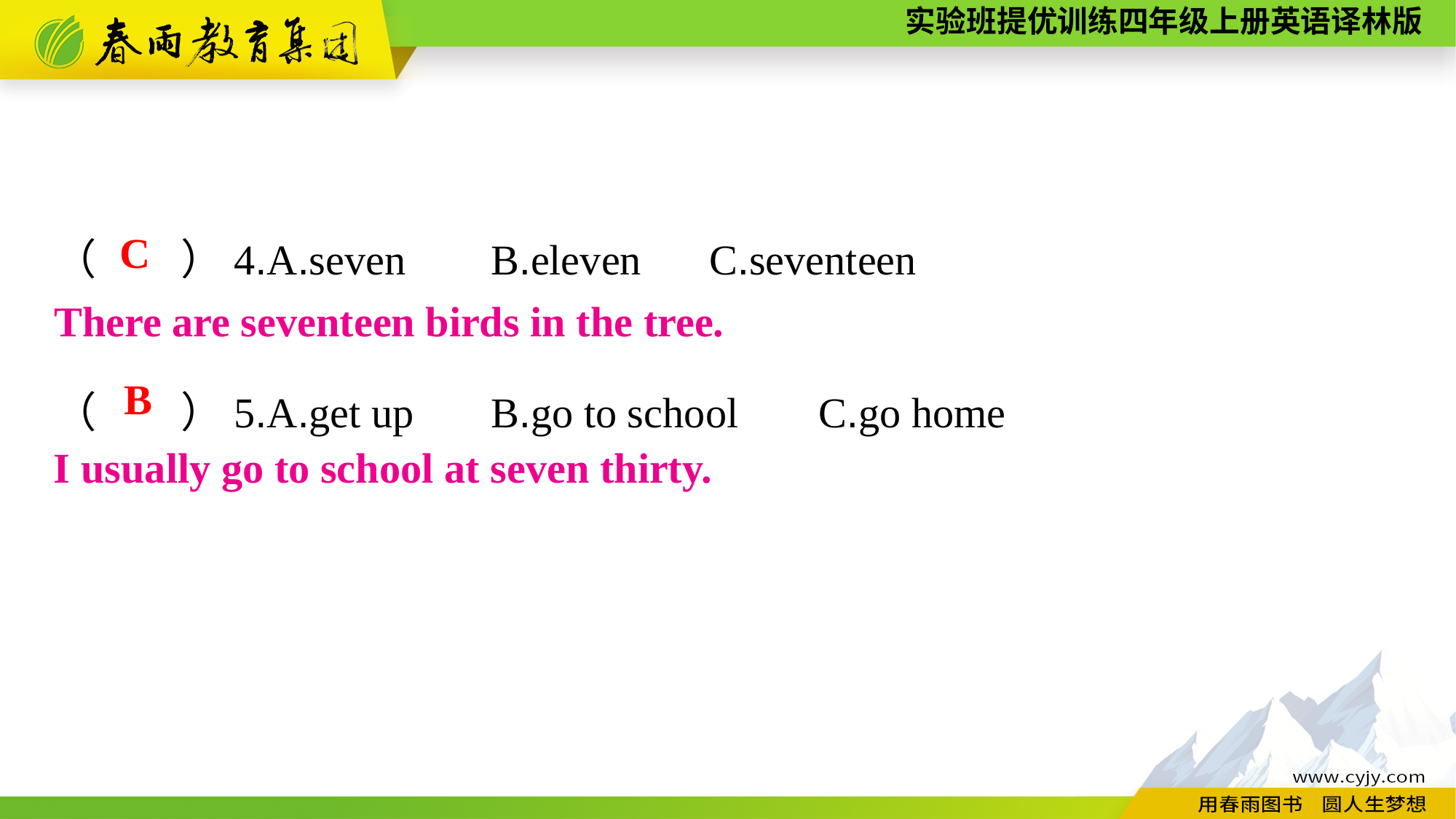

（　　）4.A.seven	B.eleven	C.seventeen

（　　）5.A.get up	B.go to school	C.go home
C
There are seventeen birds in the tree.
B
I usually go to school at seven thirty.